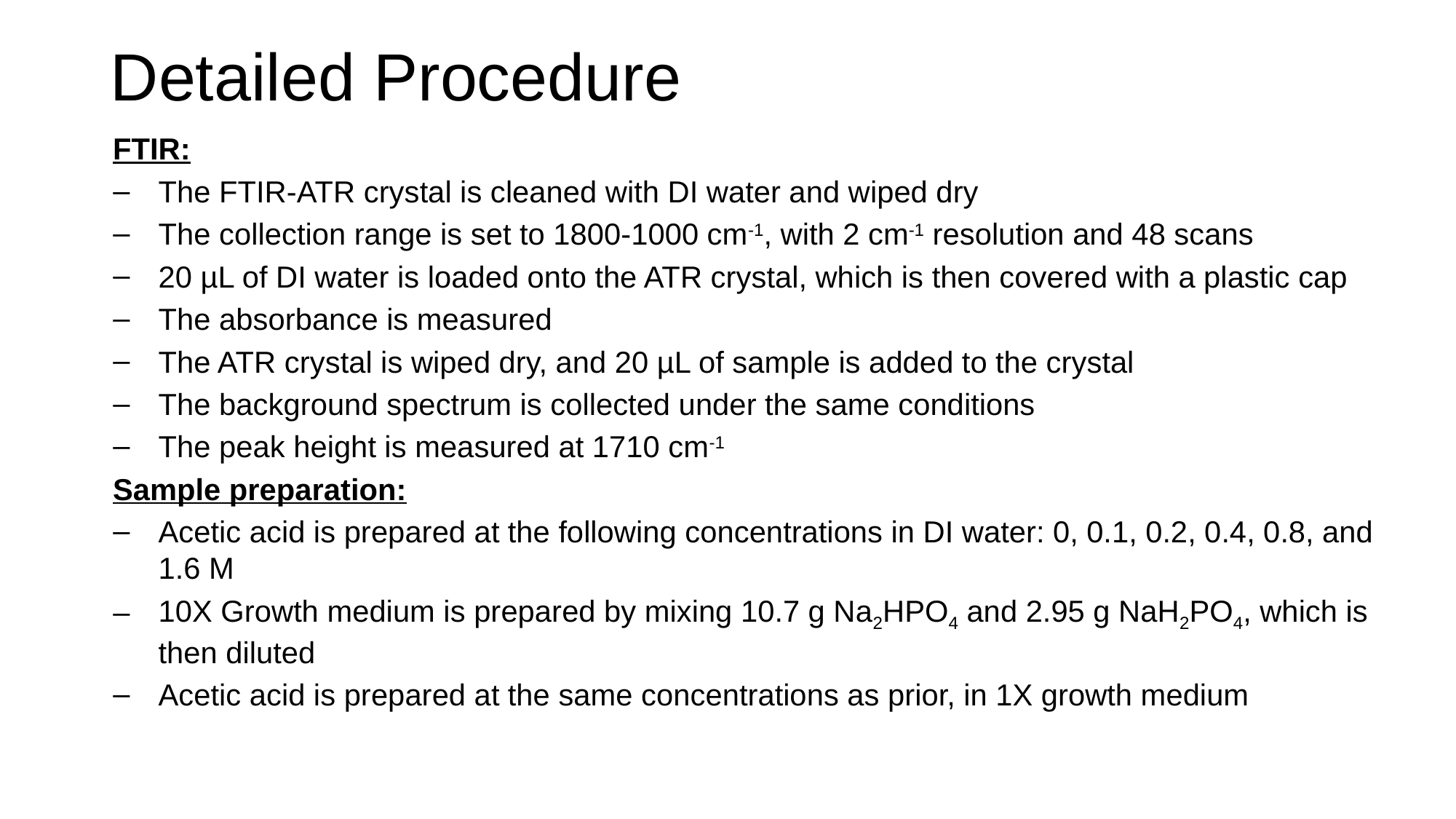

# Detailed Procedure
FTIR:
The FTIR-ATR crystal is cleaned with DI water and wiped dry
The collection range is set to 1800-1000 cm-1, with 2 cm-1 resolution and 48 scans
20 µL of DI water is loaded onto the ATR crystal, which is then covered with a plastic cap
The absorbance is measured
The ATR crystal is wiped dry, and 20 µL of sample is added to the crystal
The background spectrum is collected under the same conditions
The peak height is measured at 1710 cm-1
Sample preparation:
Acetic acid is prepared at the following concentrations in DI water: 0, 0.1, 0.2, 0.4, 0.8, and 1.6 M
10X Growth medium is prepared by mixing 10.7 g Na2HPO4 and 2.95 g NaH2PO4, which is then diluted
Acetic acid is prepared at the same concentrations as prior, in 1X growth medium